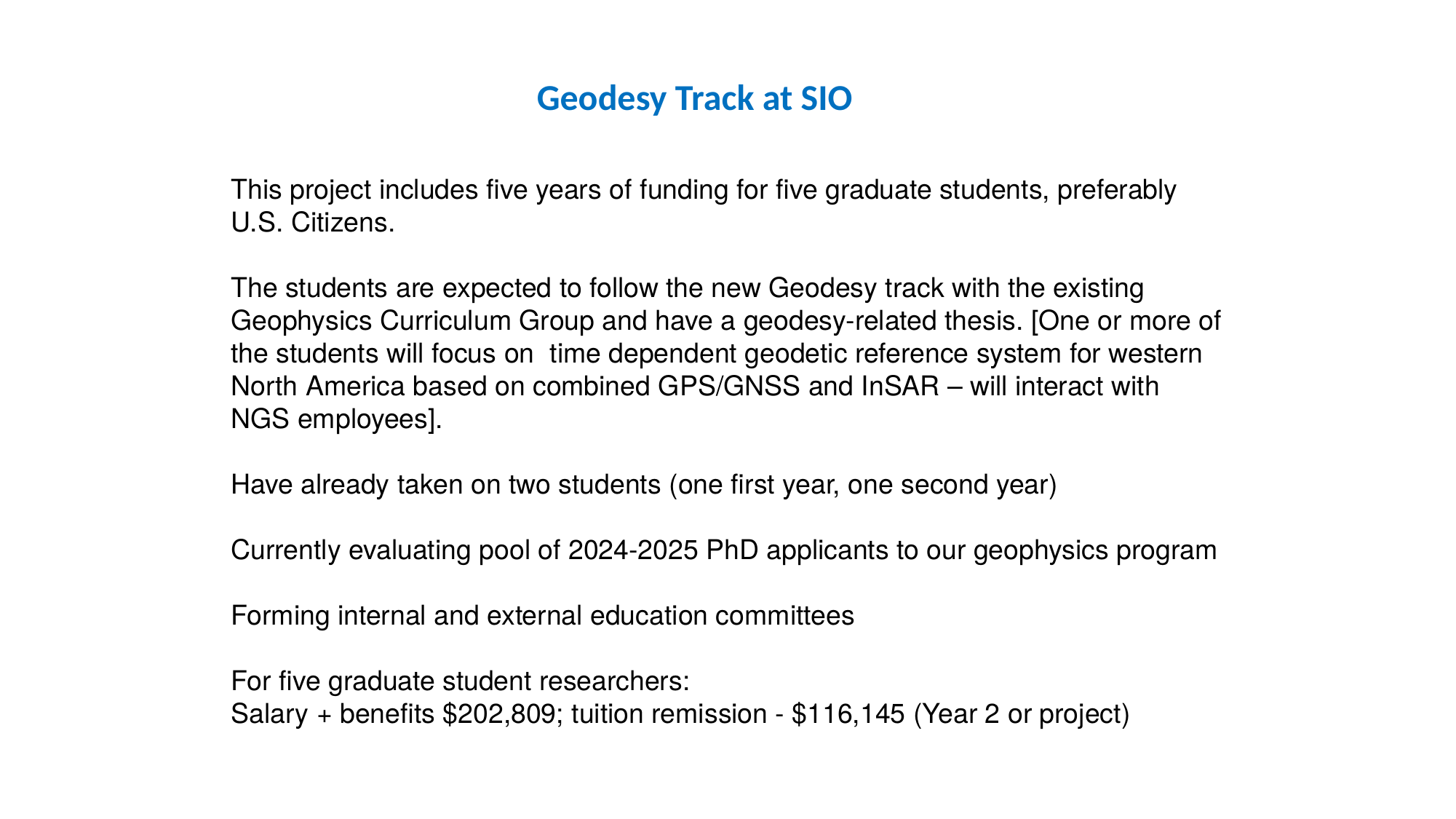

Geodesy Track at SIO
This project includes five years of funding for five graduate students, preferably U.S. Citizens.

The students are expected to follow the new Geodesy track with the existing Geophysics Curriculum Group and have a geodesy-related thesis. [One or more of the students will focus on  time dependent geodetic reference system for western North America based on combined GPS/GNSS and InSAR – will interact with NGS employees].

Have already taken on two students (one first year, one second year)

Currently evaluating pool of 2024-2025 PhD applicants to our geophysics program

Forming internal and external education committees

For five graduate student researchers:
Salary + benefits $202,809; tuition remission - $116,145 (Year 2 or project)